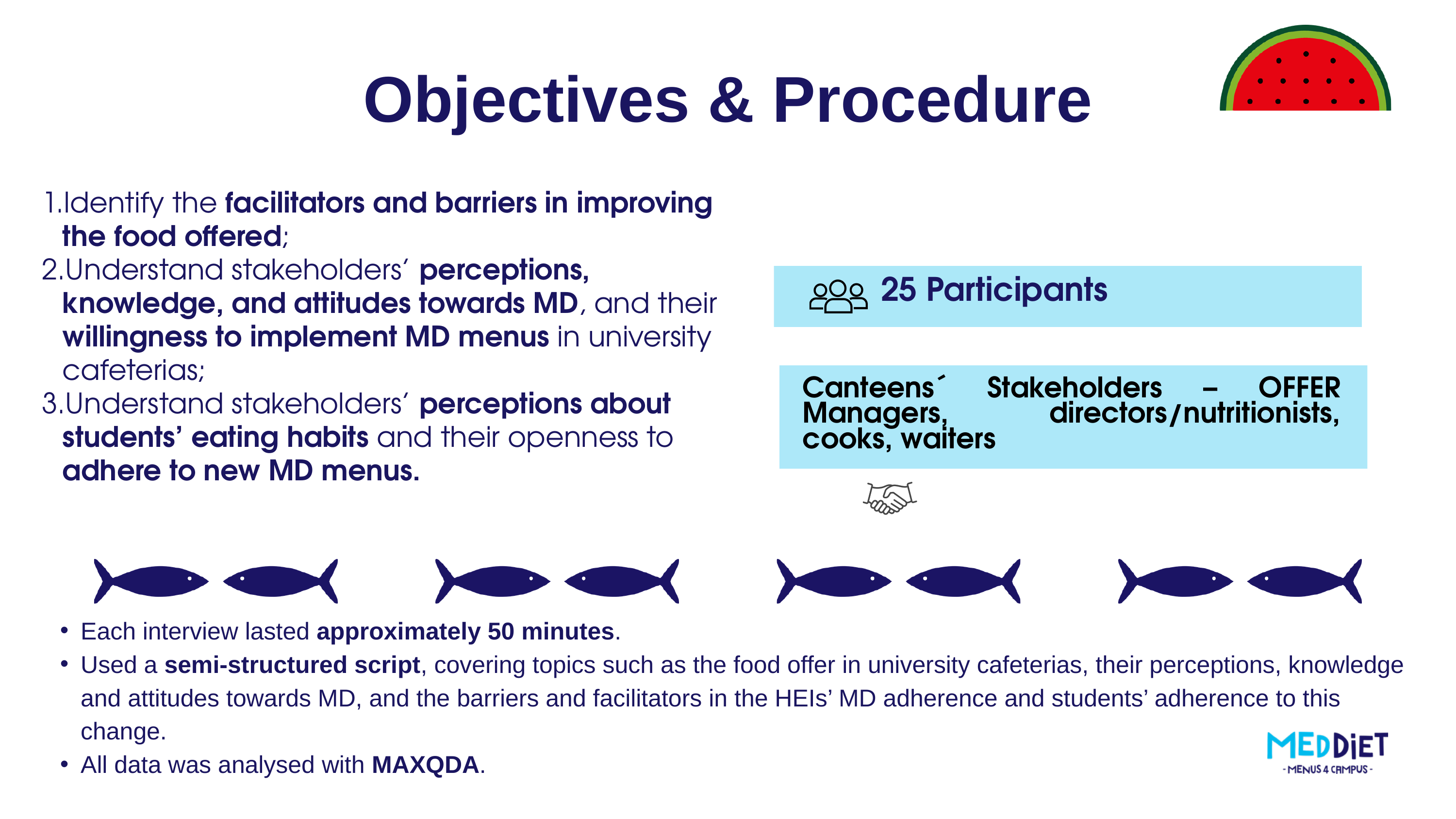

Objectives & Procedure

Identify the facilitators and barriers in improving the food offered;
Understand stakeholders’ perceptions, knowledge, and attitudes towards MD, and their willingness to implement MD menus in university cafeterias;
Understand stakeholders’ perceptions about students’ eating habits and their openness to adhere to new MD menus.

25 Participants
Canteens´ Stakeholders – OFFER Managers, directors/nutritionists, cooks, waiters

Each interview lasted approximately 50 minutes.
Used a semi-structured script, covering topics such as the food offer in university cafeterias, their perceptions, knowledge and attitudes towards MD, and the barriers and facilitators in the HEIs’ MD adherence and students’ adherence to this change.
All data was analysed with MAXQDA.